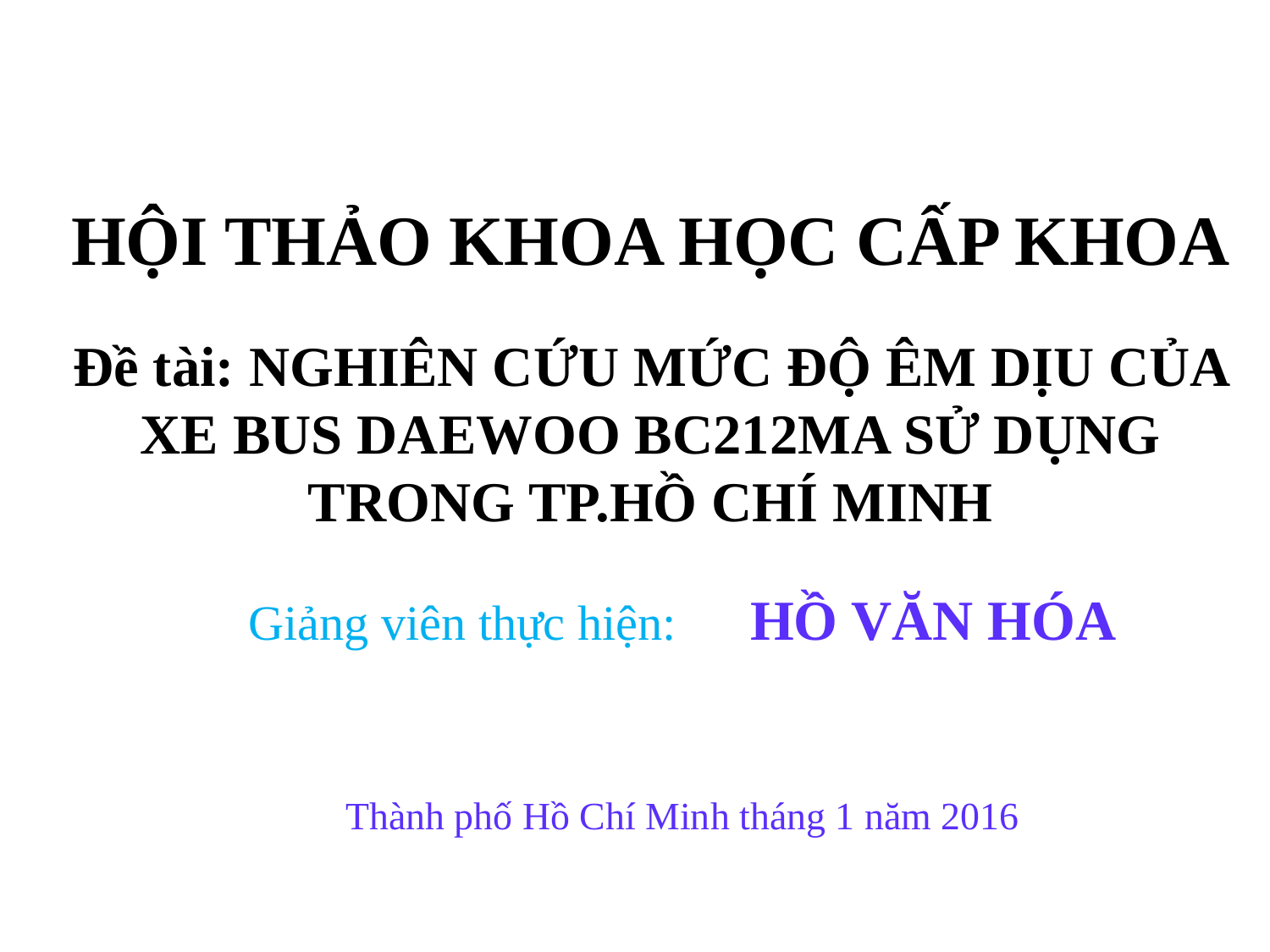

HỘI THẢO KHOA HỌC CẤP KHOA

Đề tài: NGHIÊN CỨU MỨC ĐỘ ÊM DỊU CỦA XE BUS DAEWOO BC212MA SỬ DỤNG TRONG TP.HỒ CHÍ MINH

Giảng viên thực hiện:      HỒ VĂN HÓA

Thành phố Hồ Chí Minh tháng 1 năm 2016